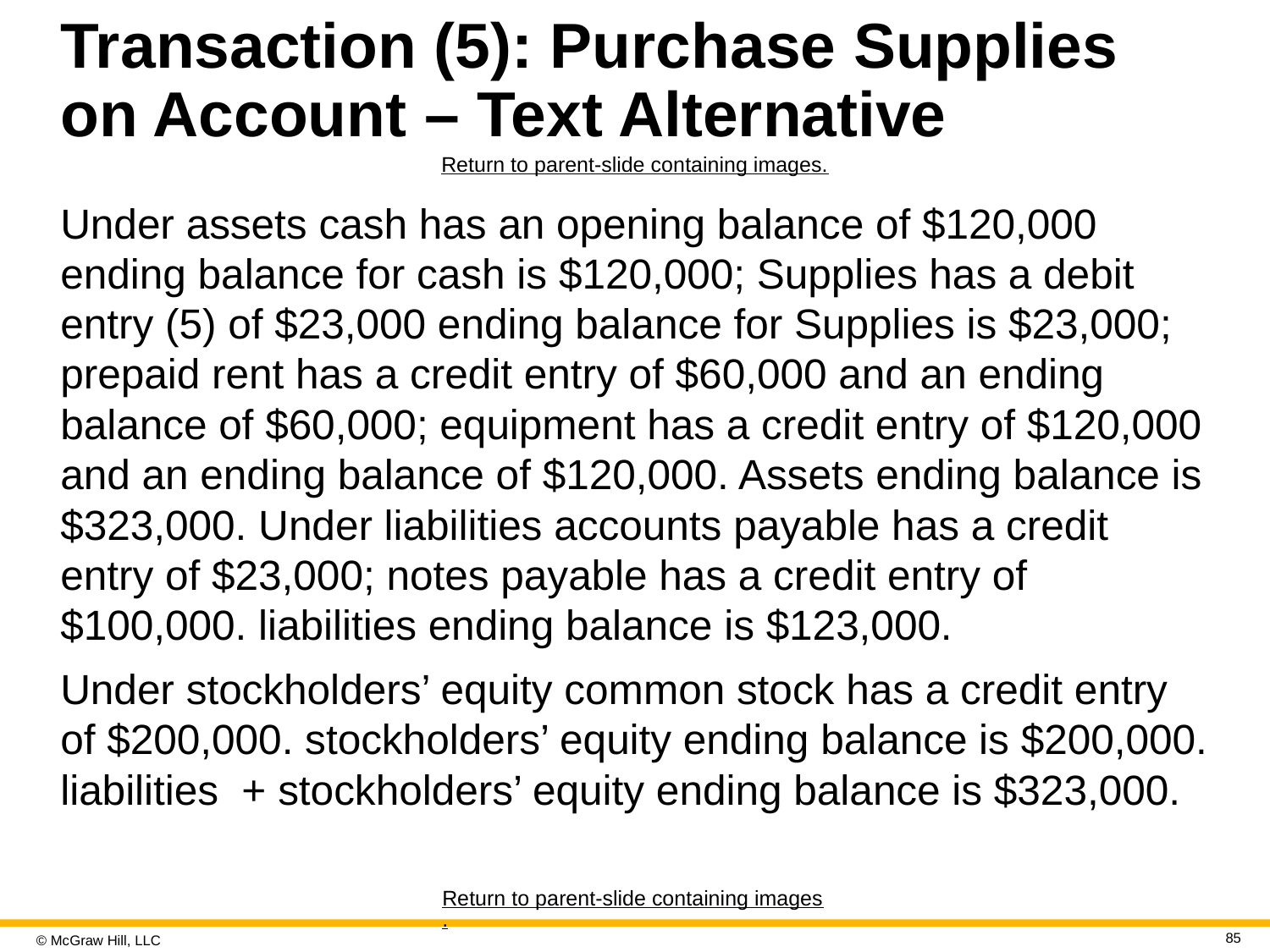

# Transaction (5): Purchase Supplies on Account – Text Alternative
Return to parent-slide containing images.
Under assets cash has an opening balance of $120,000 ending balance for cash is $120,000; Supplies has a debit entry (5) of $23,000 ending balance for Supplies is $23,000; prepaid rent has a credit entry of $60,000 and an ending balance of $60,000; equipment has a credit entry of $120,000 and an ending balance of $120,000. Assets ending balance is $323,000. Under liabilities accounts payable has a credit entry of $23,000; notes payable has a credit entry of $100,000. liabilities ending balance is $123,000.
Under stockholders’ equity common stock has a credit entry of $200,000. stockholders’ equity ending balance is $200,000. liabilities  + stockholders’ equity ending balance is $323,000.
Return to parent-slide containing images.
85